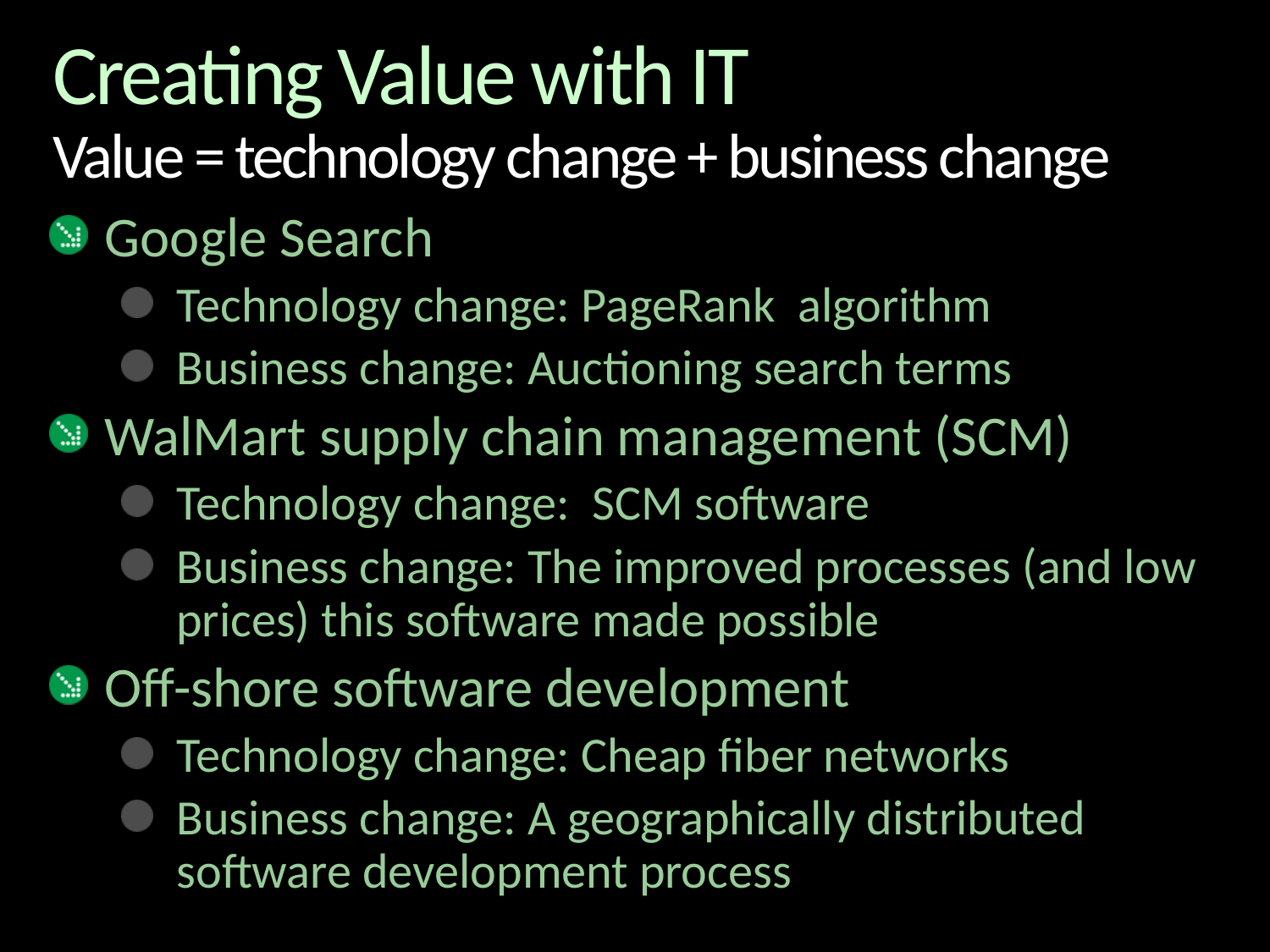

# Creating Value with IT Value = technology change + business change
Google Search
Technology change: PageRank  algorithm
Business change: Auctioning search terms
WalMart supply chain management (SCM)
Technology change:  SCM software
Business change: The improved processes (and low prices) this software made possible
Off-shore software development
Technology change: Cheap fiber networks
Business change: A geographically distributed software development process